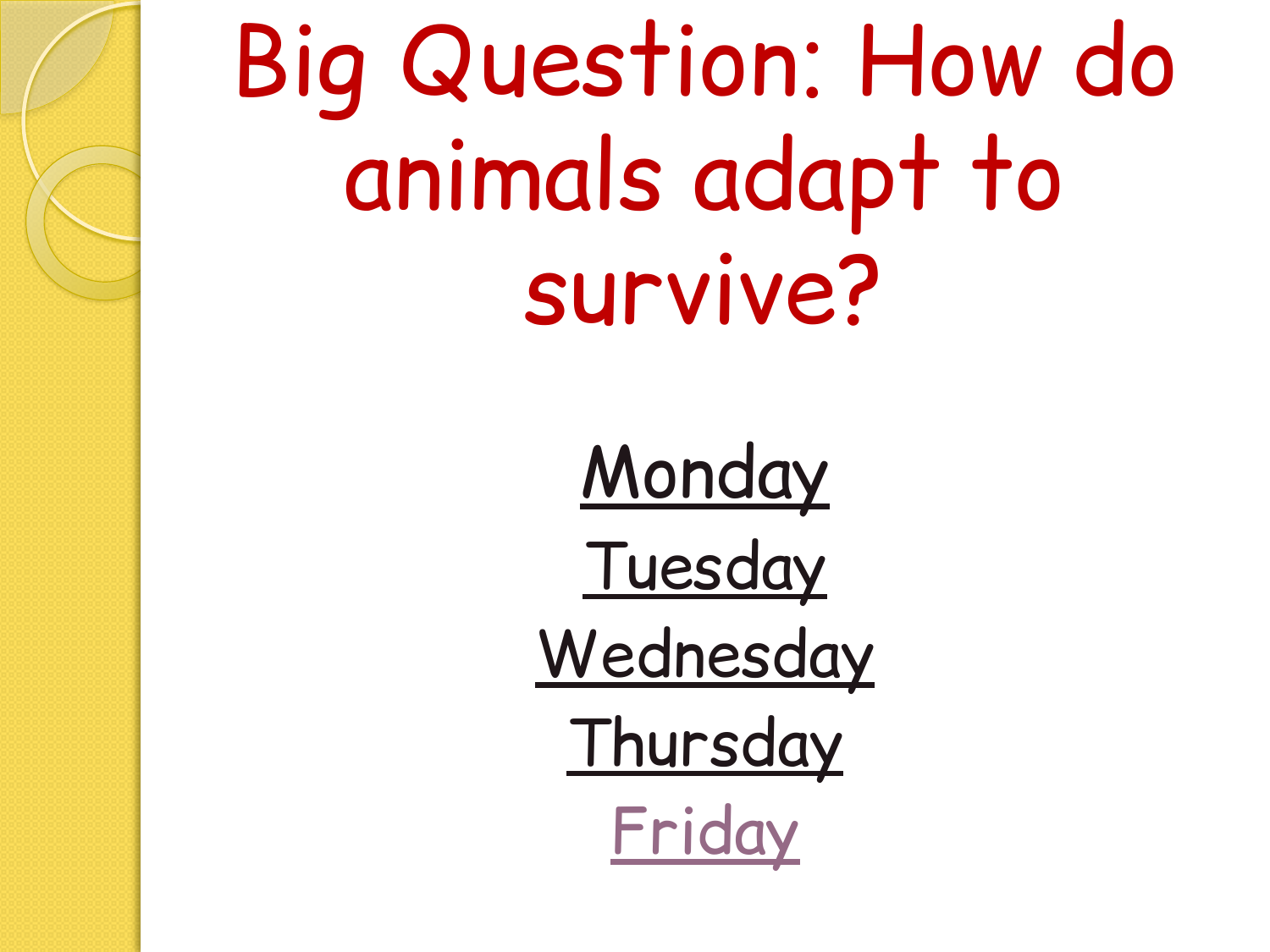

# Big Question: How do animals adapt to survive? Monday Tuesday Wednesday Thursday Friday